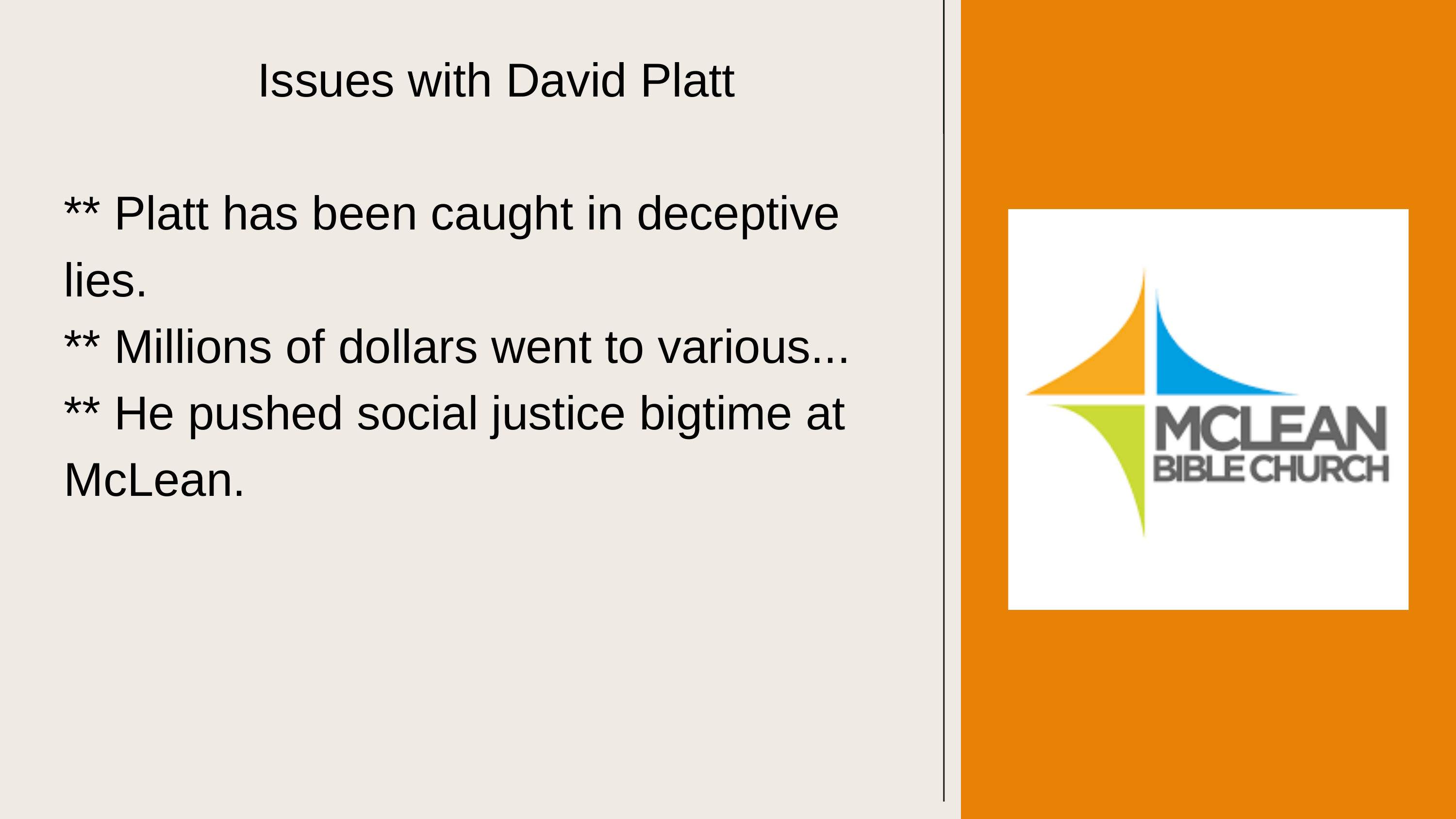

Issues with David Platt

** Platt has been caught in deceptive lies.
** Millions of dollars went to various...
** He pushed social justice bigtime at McLean.